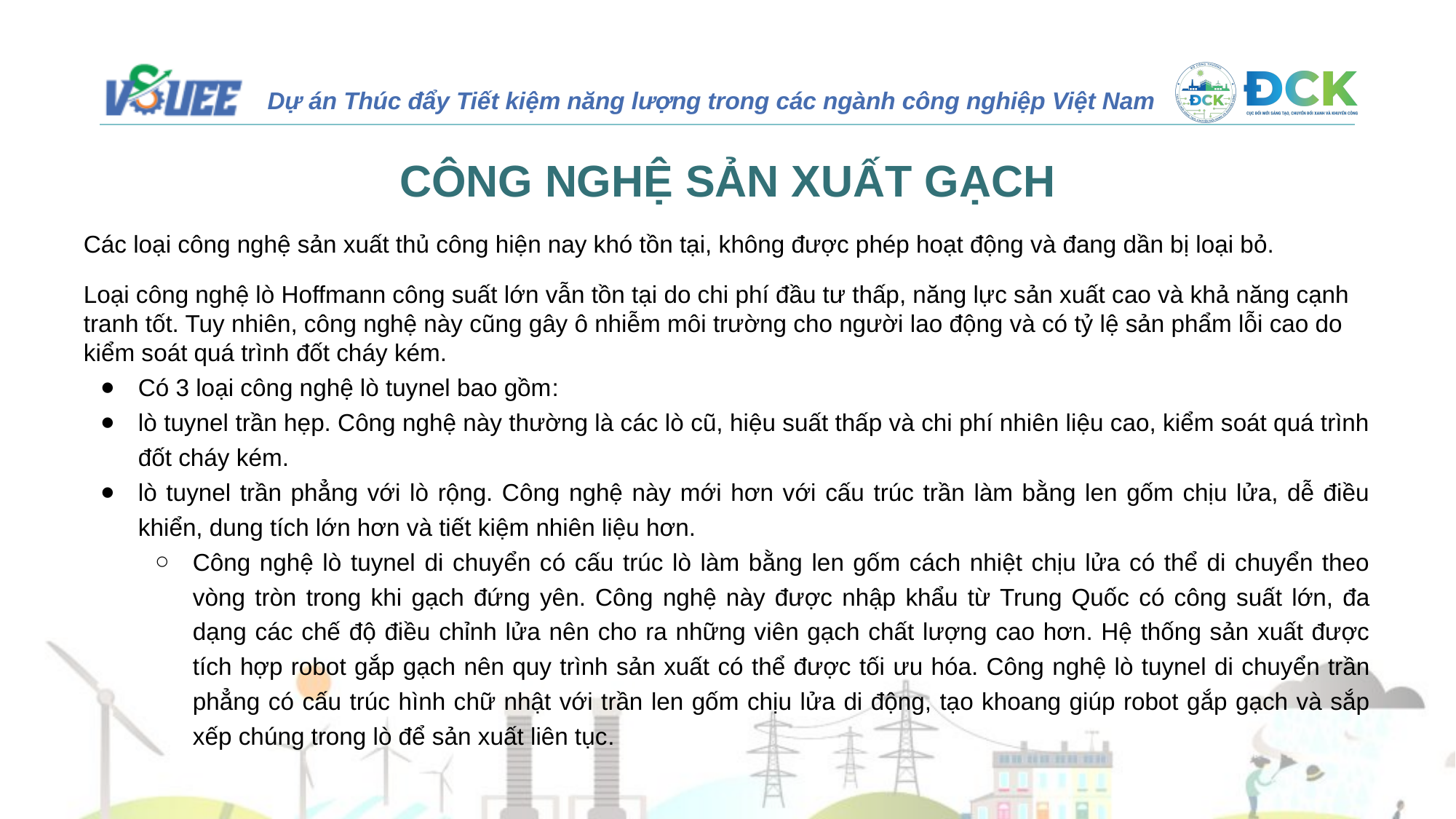

CÔNG NGHỆ SẢN XUẤT GẠCH
Các loại công nghệ sản xuất thủ công hiện nay khó tồn tại, không được phép hoạt động và đang dần bị loại bỏ.
Loại công nghệ lò Hoffmann công suất lớn vẫn tồn tại do chi phí đầu tư thấp, năng lực sản xuất cao và khả năng cạnh tranh tốt. Tuy nhiên, công nghệ này cũng gây ô nhiễm môi trường cho người lao động và có tỷ lệ sản phẩm lỗi cao do kiểm soát quá trình đốt cháy kém.
Có 3 loại công nghệ lò tuynel bao gồm:
lò tuynel trần hẹp. Công nghệ này thường là các lò cũ, hiệu suất thấp và chi phí nhiên liệu cao, kiểm soát quá trình đốt cháy kém.
lò tuynel trần phẳng với lò rộng. Công nghệ này mới hơn với cấu trúc trần làm bằng len gốm chịu lửa, dễ điều khiển, dung tích lớn hơn và tiết kiệm nhiên liệu hơn.
Công nghệ lò tuynel di chuyển có cấu trúc lò làm bằng len gốm cách nhiệt chịu lửa có thể di chuyển theo vòng tròn trong khi gạch đứng yên. Công nghệ này được nhập khẩu từ Trung Quốc có công suất lớn, đa dạng các chế độ điều chỉnh lửa nên cho ra những viên gạch chất lượng cao hơn. Hệ thống sản xuất được tích hợp robot gắp gạch nên quy trình sản xuất có thể được tối ưu hóa. Công nghệ lò tuynel di chuyển trần phẳng có cấu trúc hình chữ nhật với trần len gốm chịu lửa di động, tạo khoang giúp robot gắp gạch và sắp xếp chúng trong lò để sản xuất liên tục.